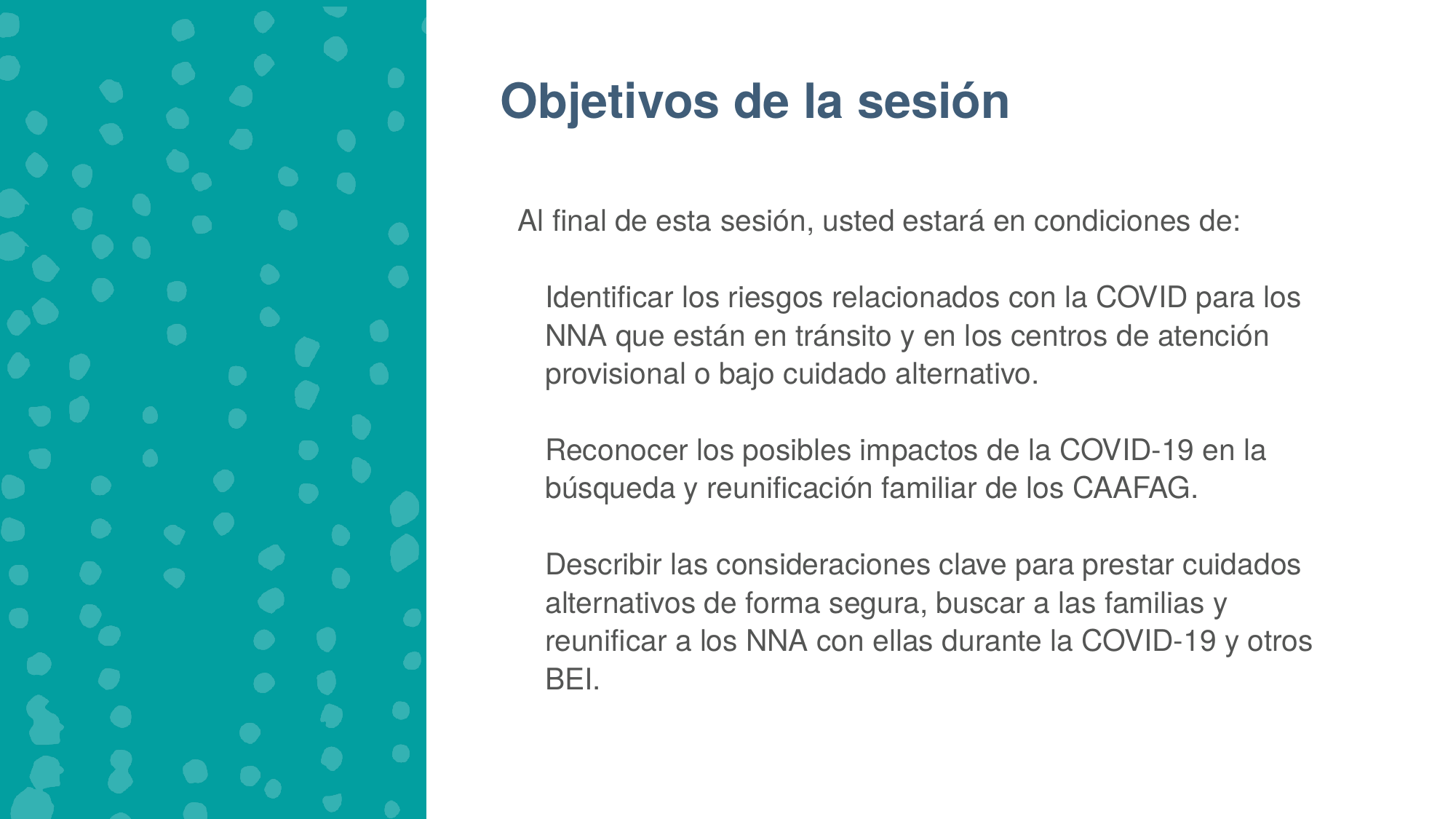

Objetivos de la sesión
Al final de esta sesión, usted estará en condiciones de:

Identificar los riesgos relacionados con la COVID para los NNA que están en tránsito y en los centros de atención provisional o bajo cuidado alternativo.

Reconocer los posibles impactos de la COVID-19 en la búsqueda y reunificación familiar de los CAAFAG.

Describir las consideraciones clave para prestar cuidados alternativos de forma segura, buscar a las familias y reunificar a los NNA con ellas durante la COVID-19 y otros BEI.